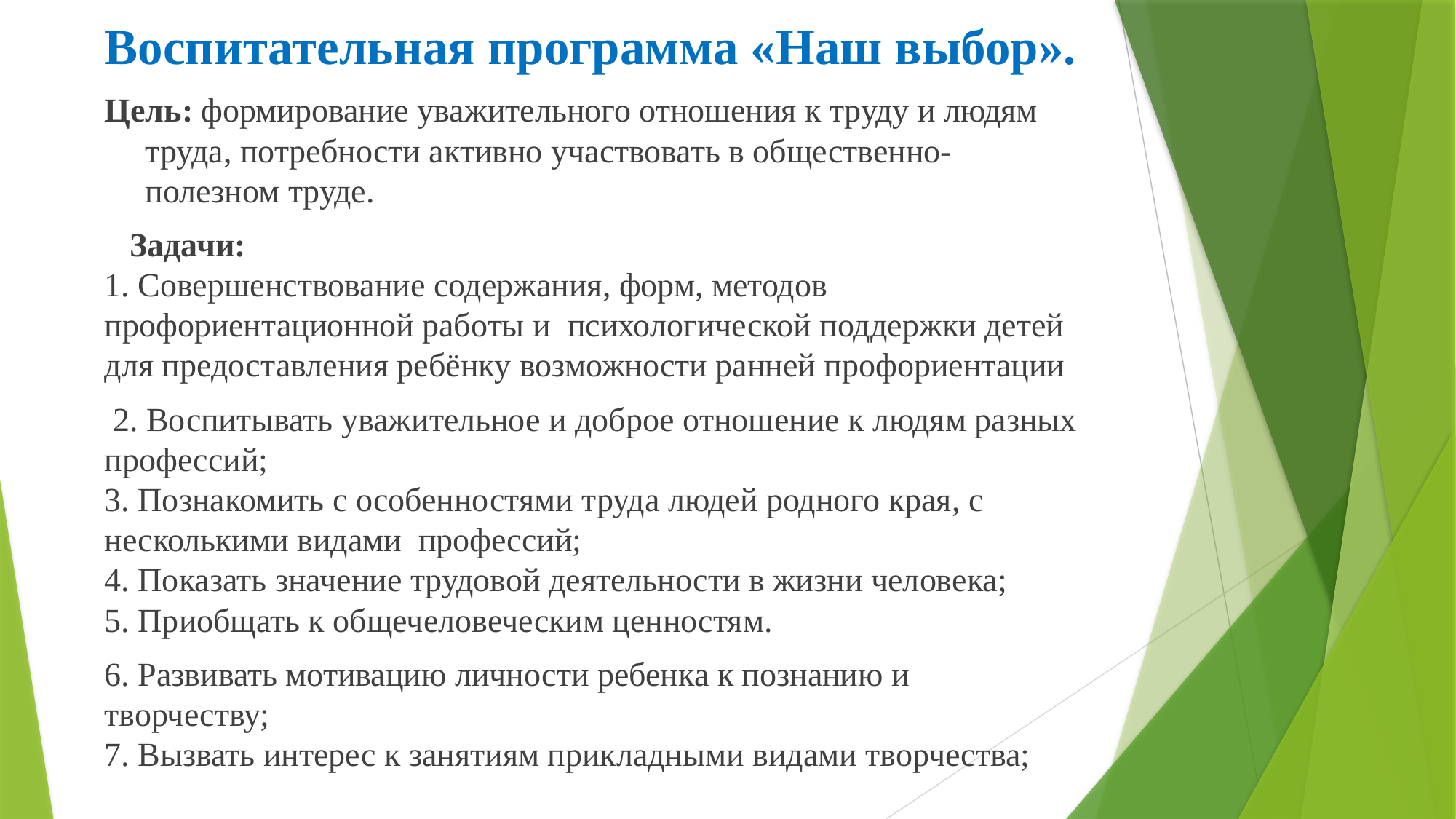

Воспитательная программа «Наш выбор».
Цель: формирование уважительного отношения к труду и людям труда, потребности активно участвовать в общественно-полезном труде.
   Задачи:
1. Совершенствование содержания, форм, методов профориентационной работы и  психологической поддержки детей для предоставления ребёнку возможности ранней профориентации
 2. Воспитывать уважительное и доброе отношение к людям разных профессий;
3. Познакомить с особенностями труда людей родного края, с несколькими видами  профессий;
4. Показать значение трудовой деятельности в жизни человека;
5. Приобщать к общечеловеческим ценностям.
6. Развивать мотивацию личности ребенка к познанию и       творчеству;
7. Вызвать интерес к занятиям прикладными видами творчества;